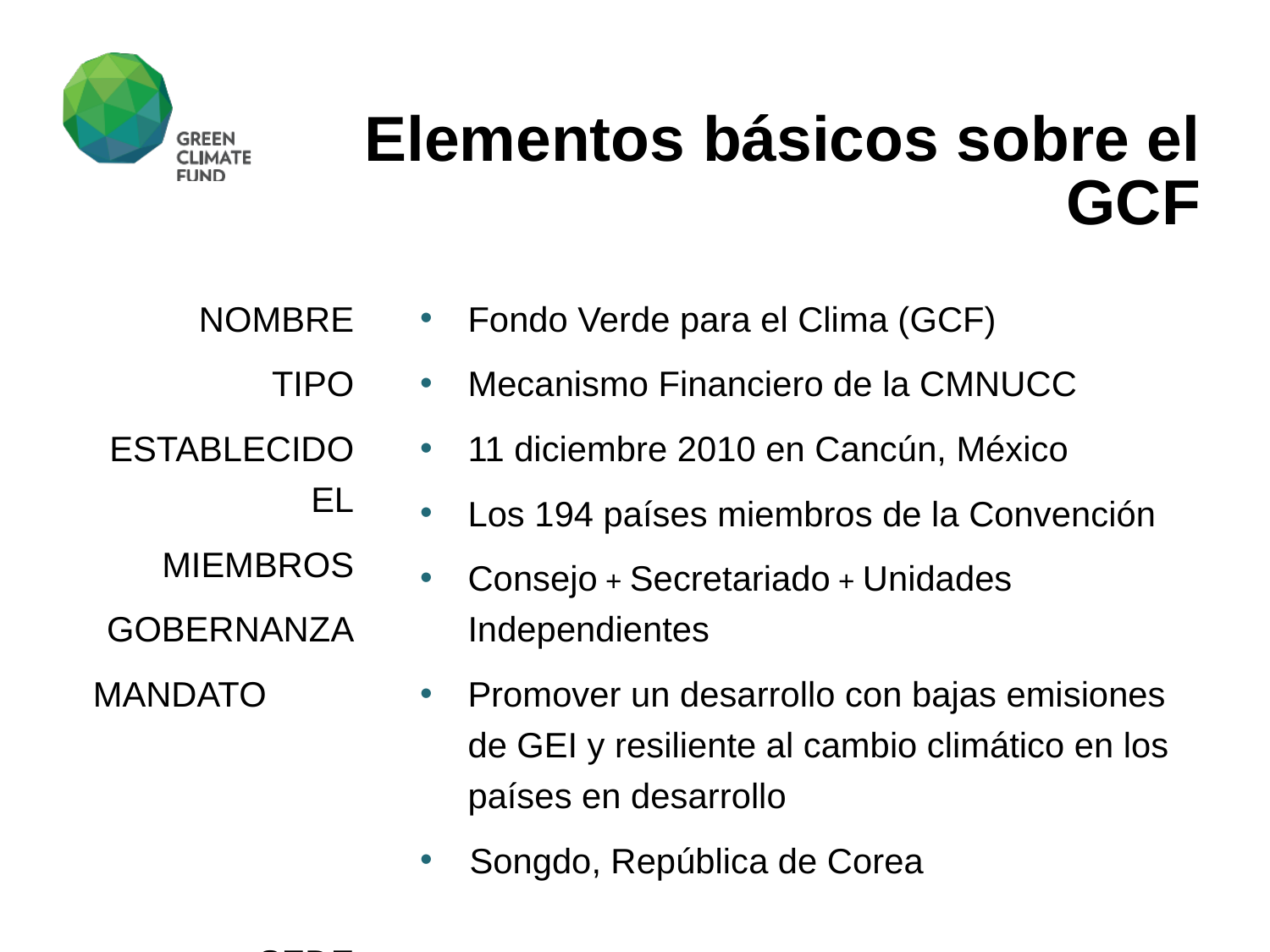

Elementos básicos sobre el GCF
NOMBRE
TIPO
ESTABLECIDO EL
MIEMBROS
GOBERNANZA
MANDATO                                        x                                                         x
SEDE
Fondo Verde para el Clima (GCF)
Mecanismo Financiero de la CMNUCC
11 diciembre 2010 en Cancún, México
Los 194 países miembros de la Convención
Consejo + Secretariado + Unidades Independientes
Promover un desarrollo con bajas emisiones de GEI y resiliente al cambio climático en los países en desarrollo
Songdo, República de Corea